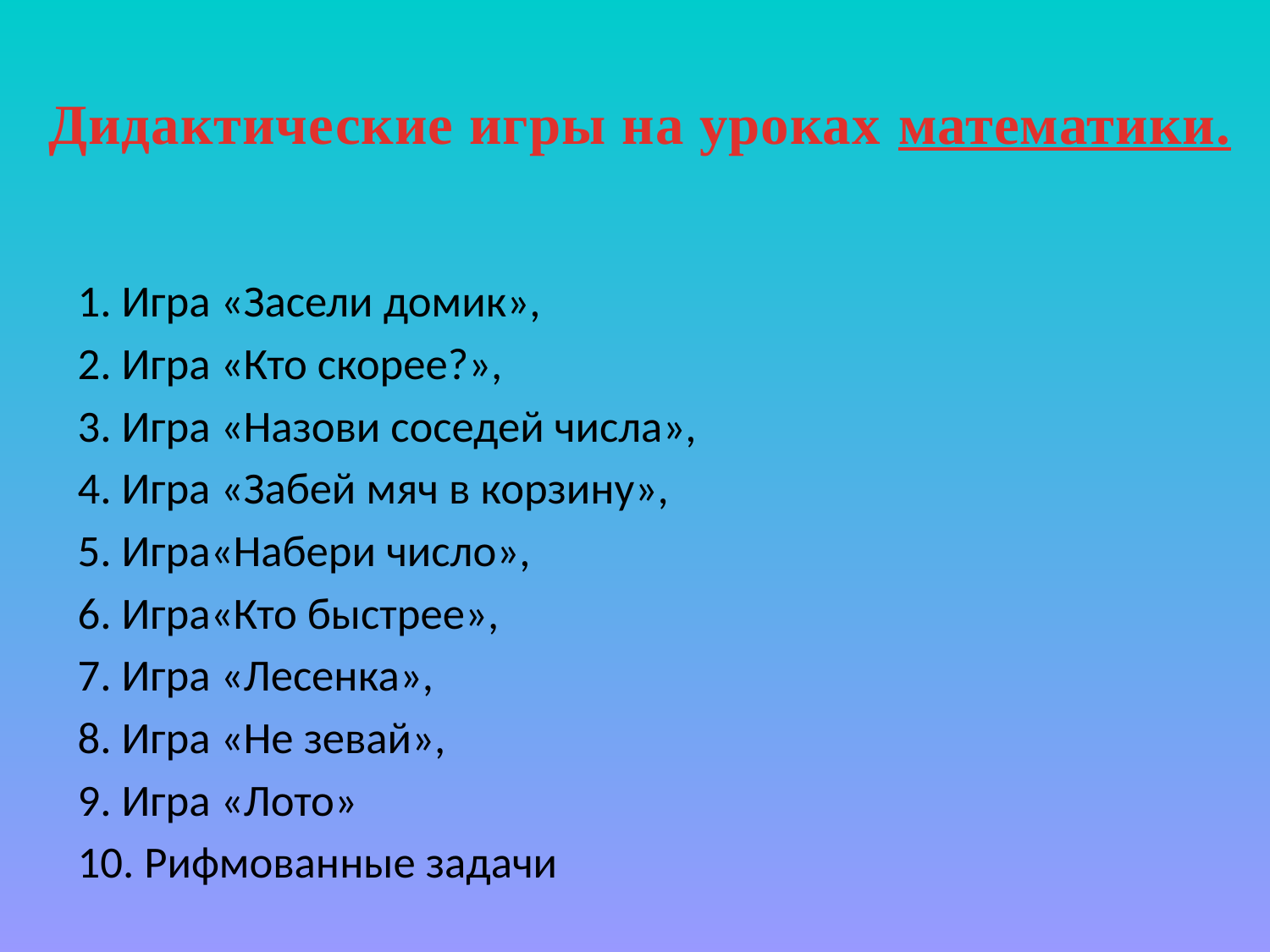

# Дидактические игры на уроках математики.
1. Игра «Засели домик»,
2. Игра «Кто скорее?»,
3. Игра «Назови соседей числа»,
4. Игра «Забей мяч в корзину»,
5. Игра«Набери число»,
6. Игра«Кто быстрее»,
7. Игра «Лесенка»,
8. Игра «Не зевай»,
9. Игра «Лото»
10. Рифмованные задачи